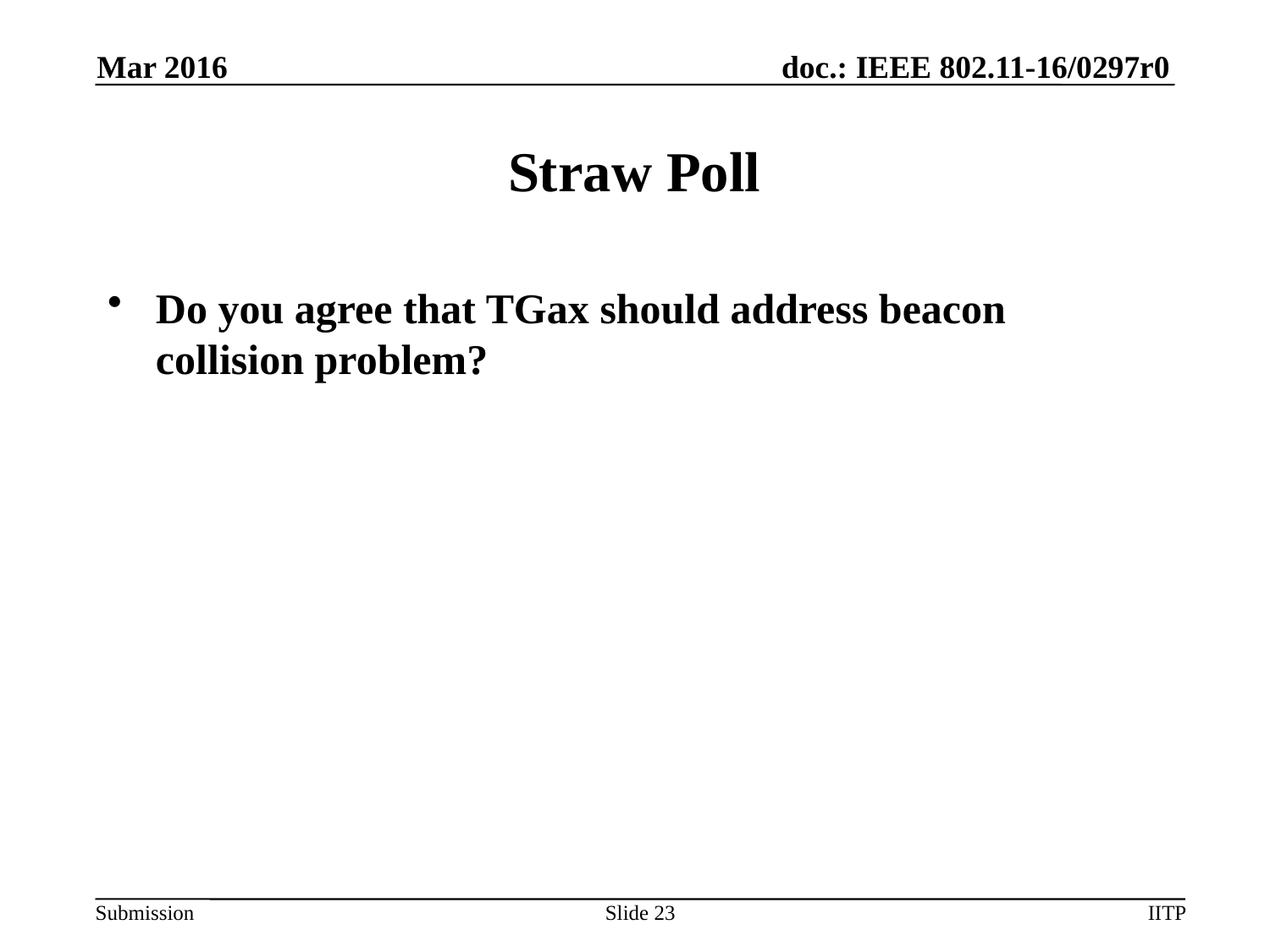

Mar 2016
# Straw Poll
Do you agree that TGax should address beacon collision problem?
Slide 23
IITP